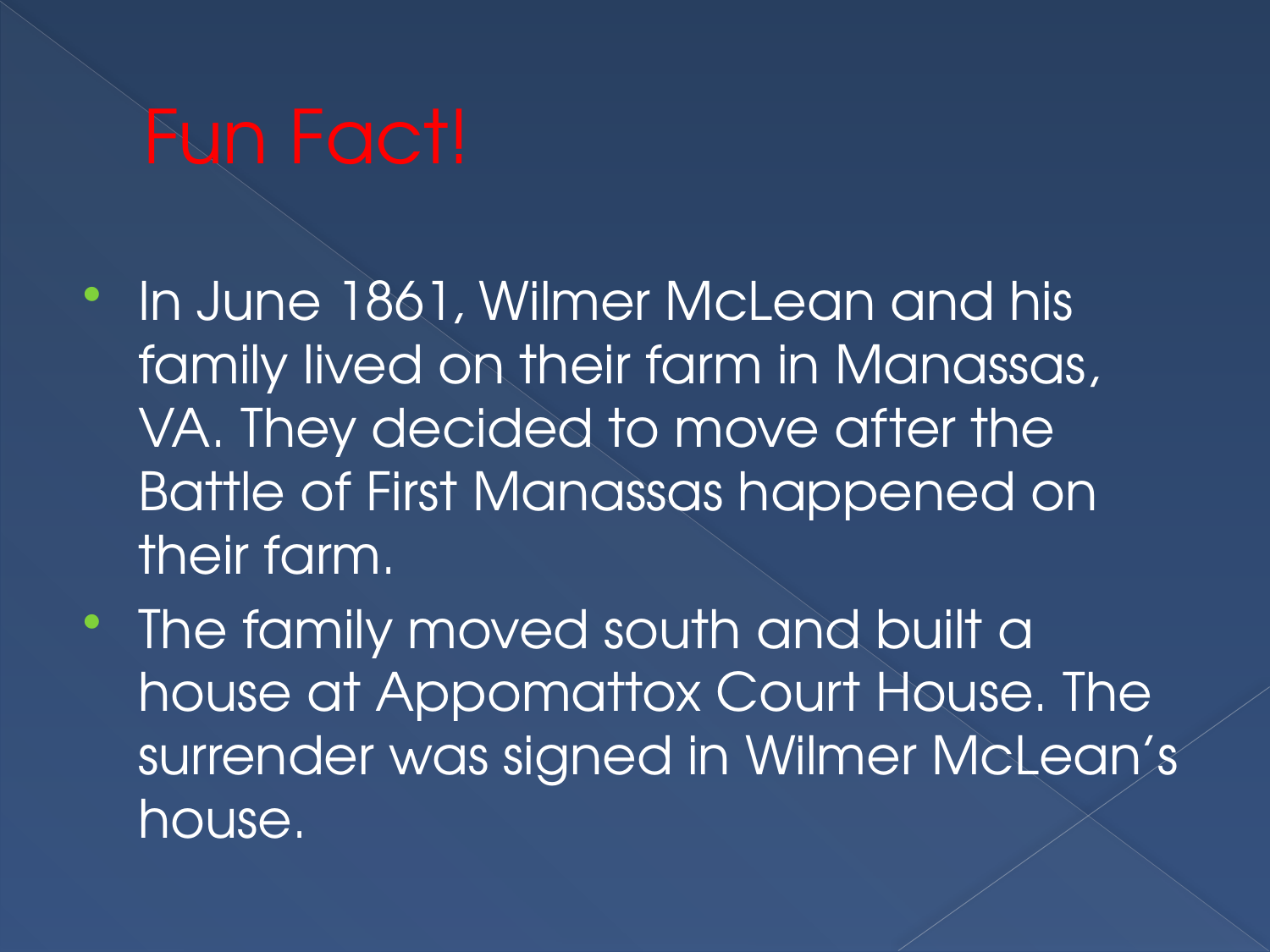

# Fun Fact!
In June 1861, Wilmer McLean and his family lived on their farm in Manassas, VA. They decided to move after the Battle of First Manassas happened on their farm.
The family moved south and built a house at Appomattox Court House. The surrender was signed in Wilmer McLean’s house.